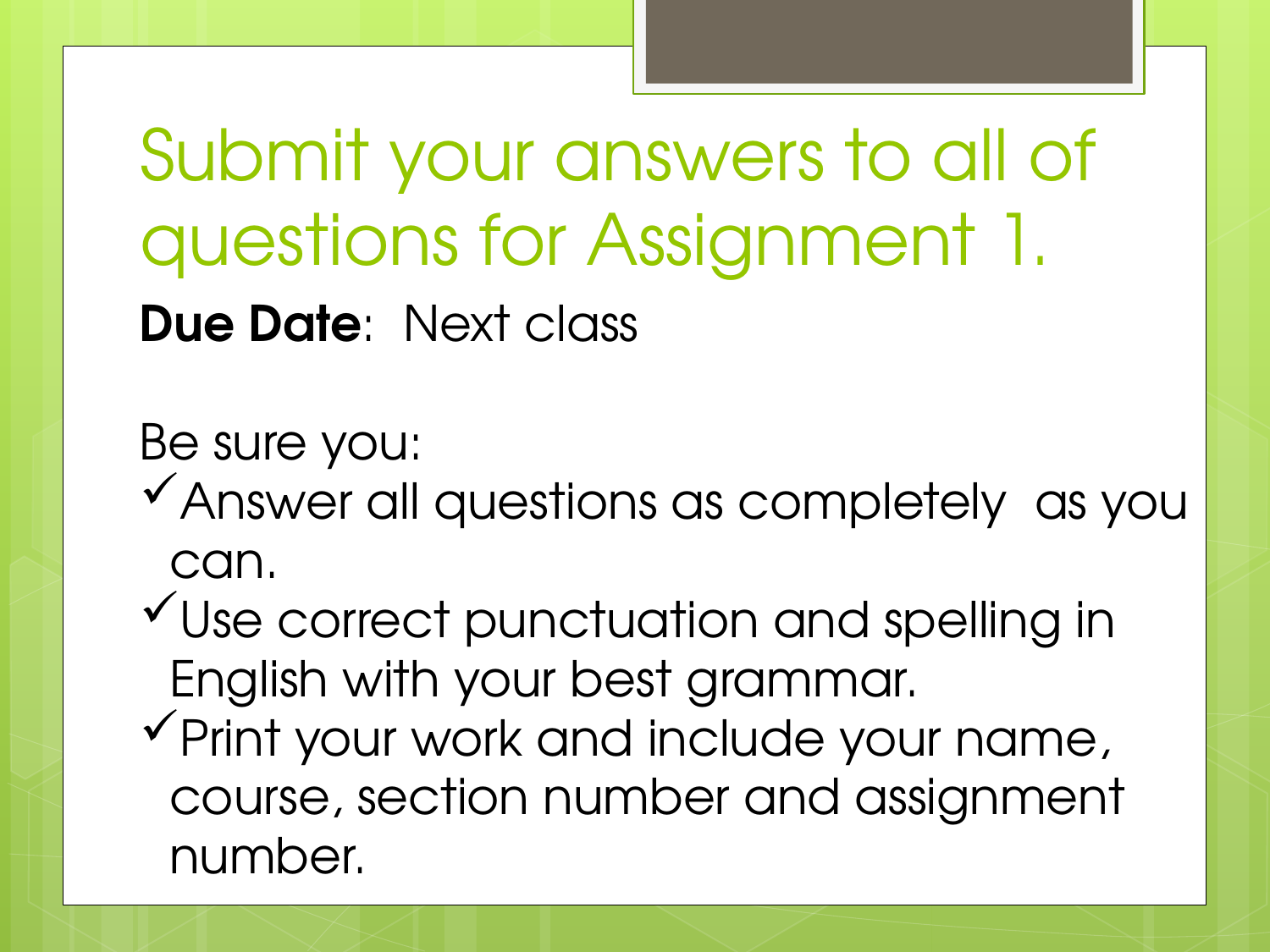

# Submit your answers to all of questions for Assignment 1.
Due Date:  Next class

Be sure you:
Answer all questions as completely  as you can.
Use correct punctuation and spelling in English with your best grammar.
Print your work and include your name, course, section number and assignment number.